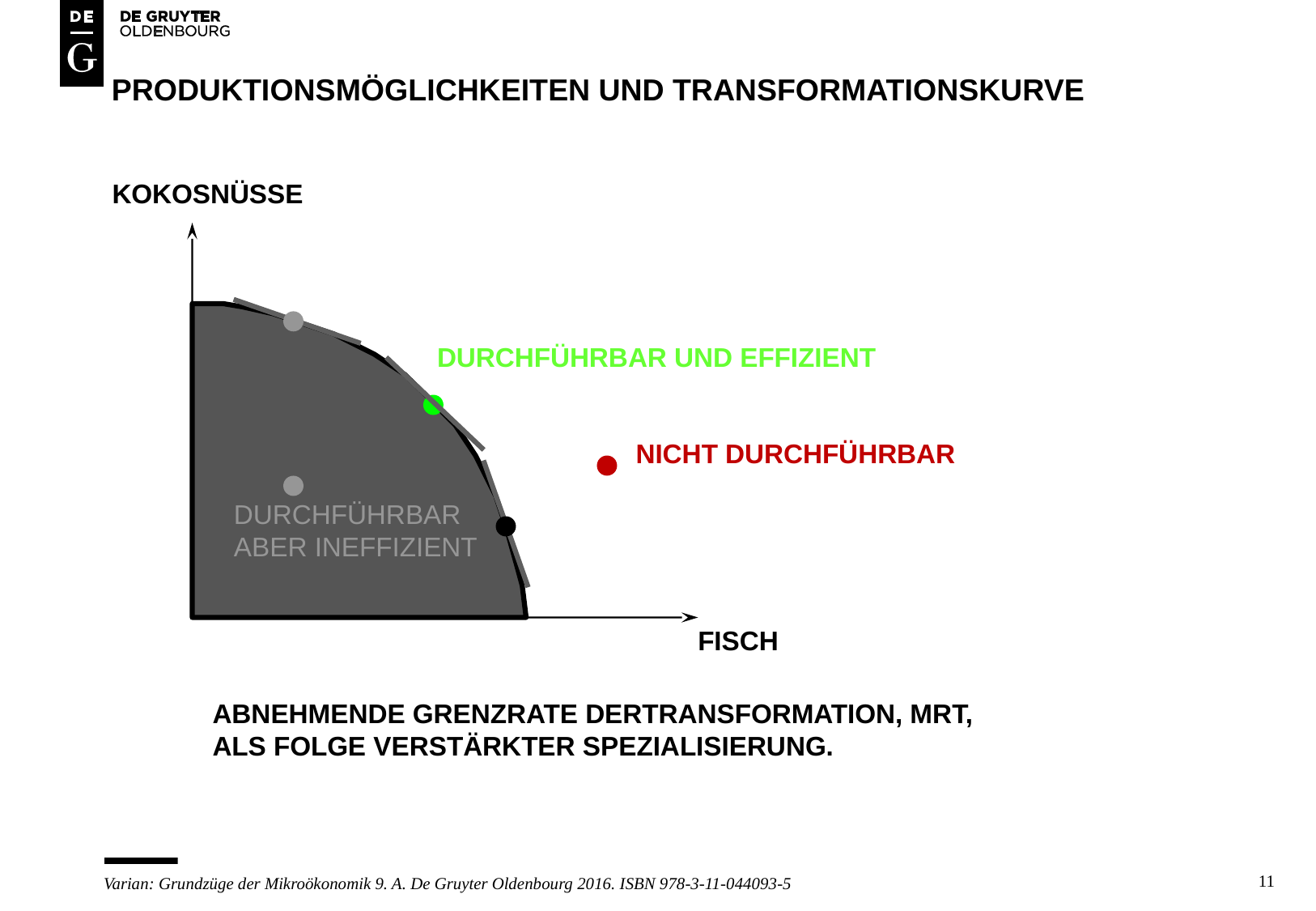

# Produktionsmöglichkeiten und transformationskurve

KOKOSNÜSSE

DURCHFÜHRBAR UND EFFIZIENT

NICHT DURCHFÜHRBAR

DURCHFÜHRBAR
ABER INEFFIZIENT

FISCH
ABNEHMENDE GRENZRATE DERTRANSFORMATION, MRT, ALS FOLGE VERSTÄRKTER SPEZIALISIERUNG.
11
Varian: Grundzüge der Mikroökonomik 9. A. De Gruyter Oldenbourg 2016. ISBN 978-3-11-044093-5